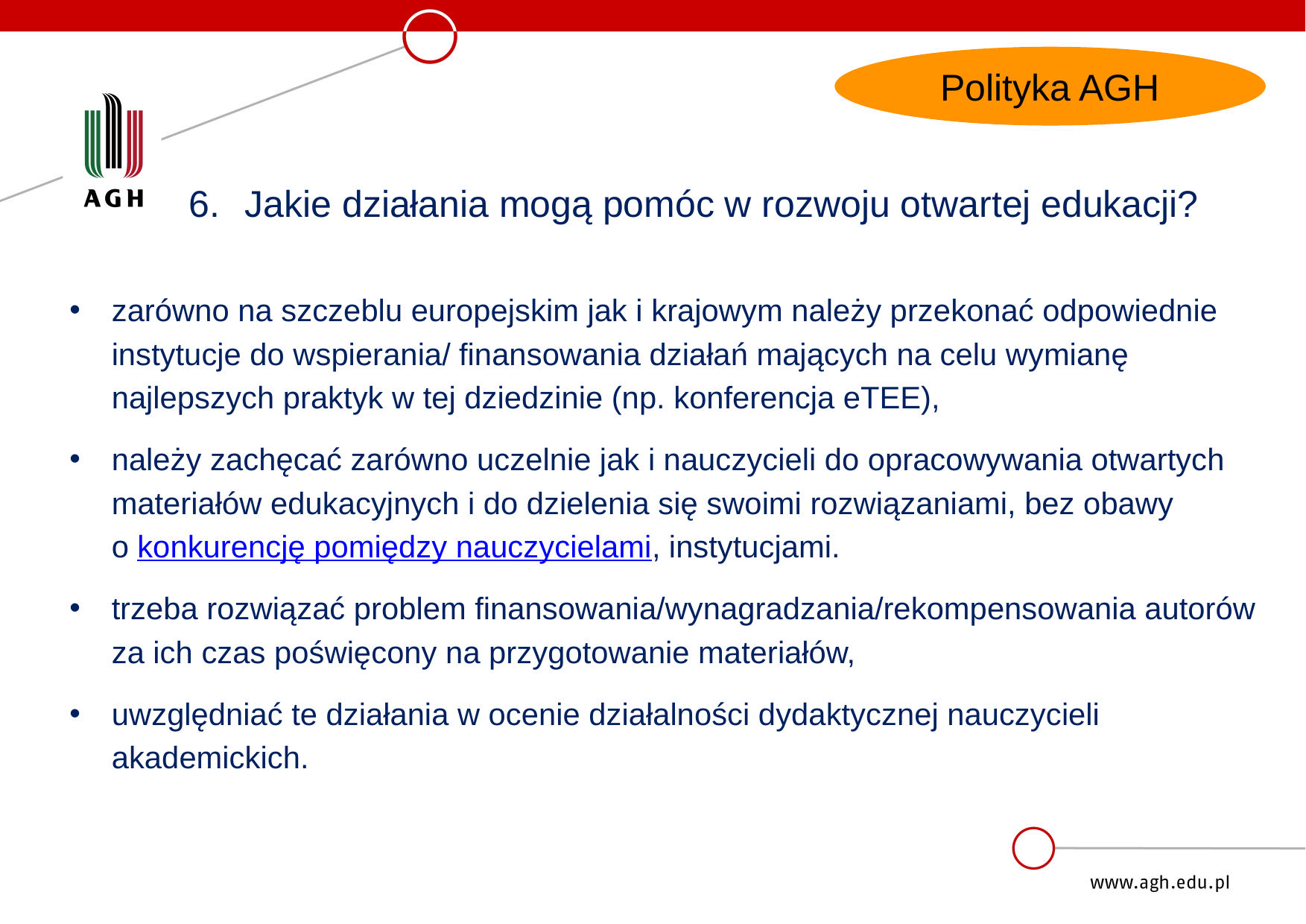

Polityka AGH
Jakie działania mogą pomóc w rozwoju otwartej edukacji?
zarówno na szczeblu europejskim jak i krajowym należy przekonać odpowiednie instytucje do wspierania/ finansowania działań mających na celu wymianę najlepszych praktyk w tej dziedzinie (np. konferencja eTEE),
należy zachęcać zarówno uczelnie jak i nauczycieli do opracowywania otwartych materiałów edukacyjnych i do dzielenia się swoimi rozwiązaniami, bez obawy
o konkurencję pomiędzy nauczycielami, instytucjami.
trzeba rozwiązać problem finansowania/wynagradzania/rekompensowania autorów za ich czas poświęcony na przygotowanie materiałów,
uwzględniać te działania w ocenie działalności dydaktycznej nauczycieli akademickich.